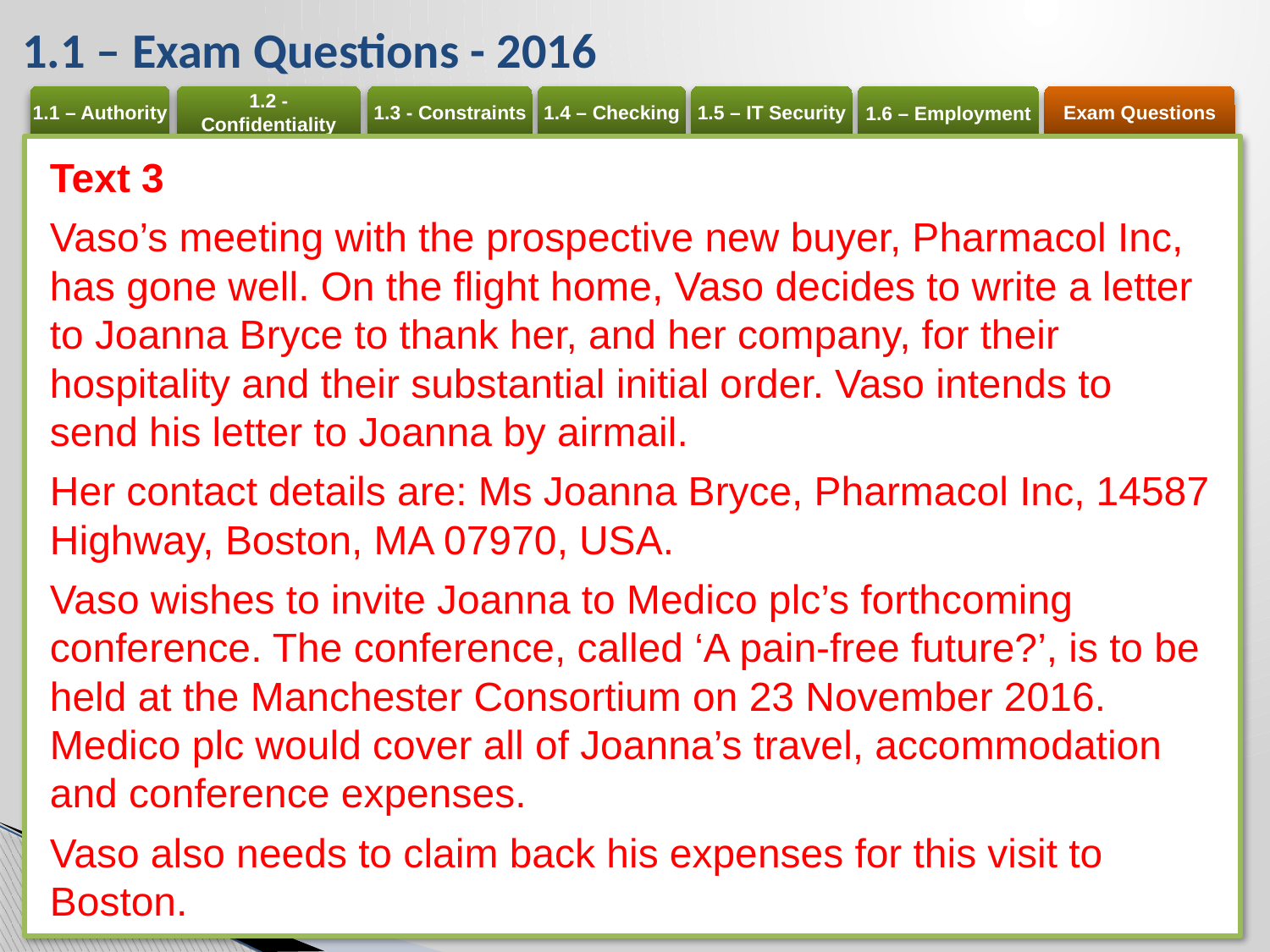

# 1.1 – Exam Questions - 2016
Text 3
Vaso’s meeting with the prospective new buyer, Pharmacol Inc, has gone well. On the flight home, Vaso decides to write a letter to Joanna Bryce to thank her, and her company, for their hospitality and their substantial initial order. Vaso intends to send his letter to Joanna by airmail.
Her contact details are: Ms Joanna Bryce, Pharmacol Inc, 14587 Highway, Boston, MA 07970, USA.
Vaso wishes to invite Joanna to Medico plc’s forthcoming conference. The conference, called ‘A pain-free future?’, is to be held at the Manchester Consortium on 23 November 2016. Medico plc would cover all of Joanna’s travel, accommodation and conference expenses.
Vaso also needs to claim back his expenses for this visit to Boston.